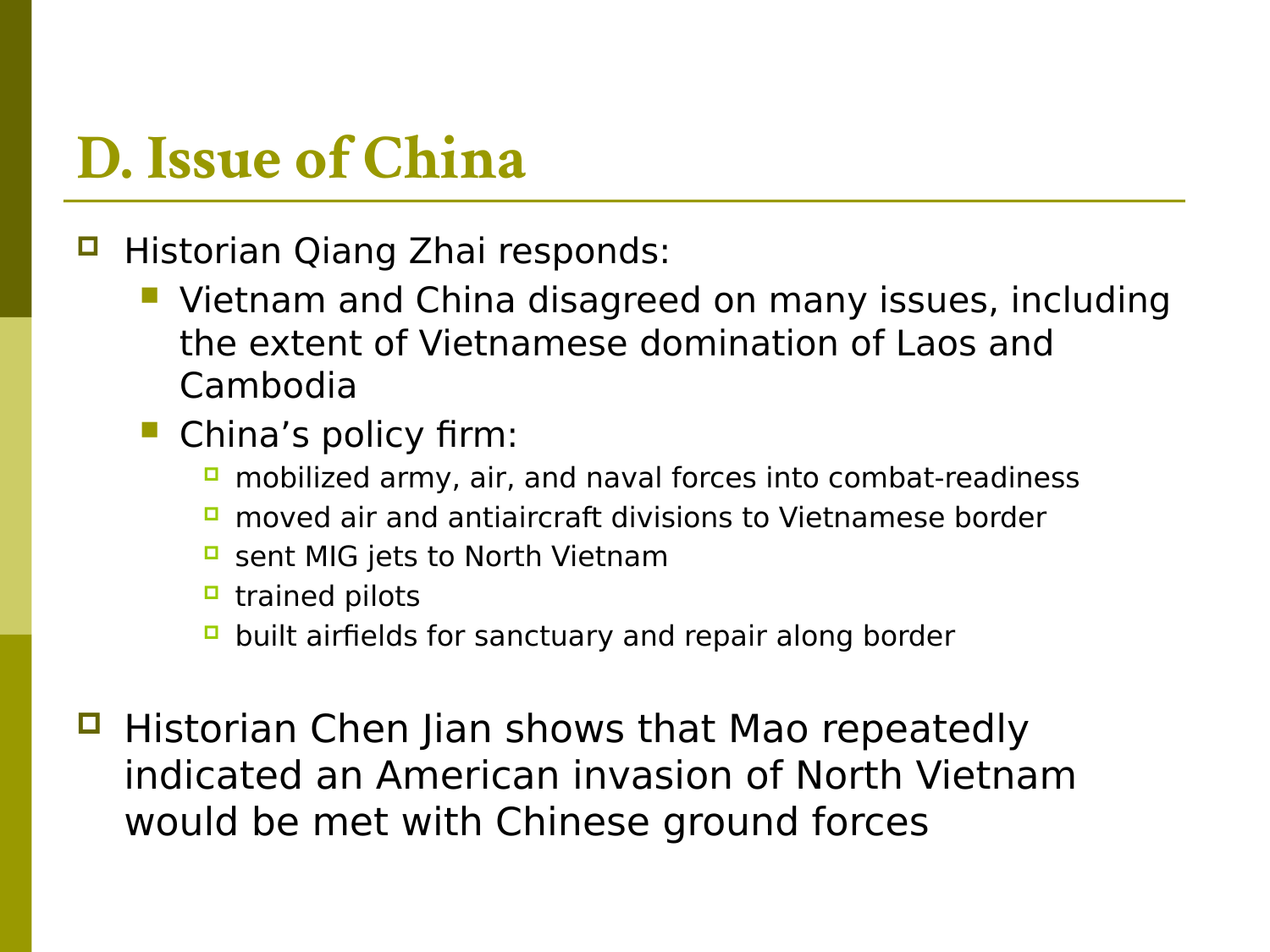

# D. Issue of China
Historian Qiang Zhai responds:
Vietnam and China disagreed on many issues, including the extent of Vietnamese domination of Laos and Cambodia
China’s policy firm:
mobilized army, air, and naval forces into combat-readiness
moved air and antiaircraft divisions to Vietnamese border
sent MIG jets to North Vietnam
trained pilots
built airfields for sanctuary and repair along border

Historian Chen Jian shows that Mao repeatedly indicated an American invasion of North Vietnam would be met with Chinese ground forces